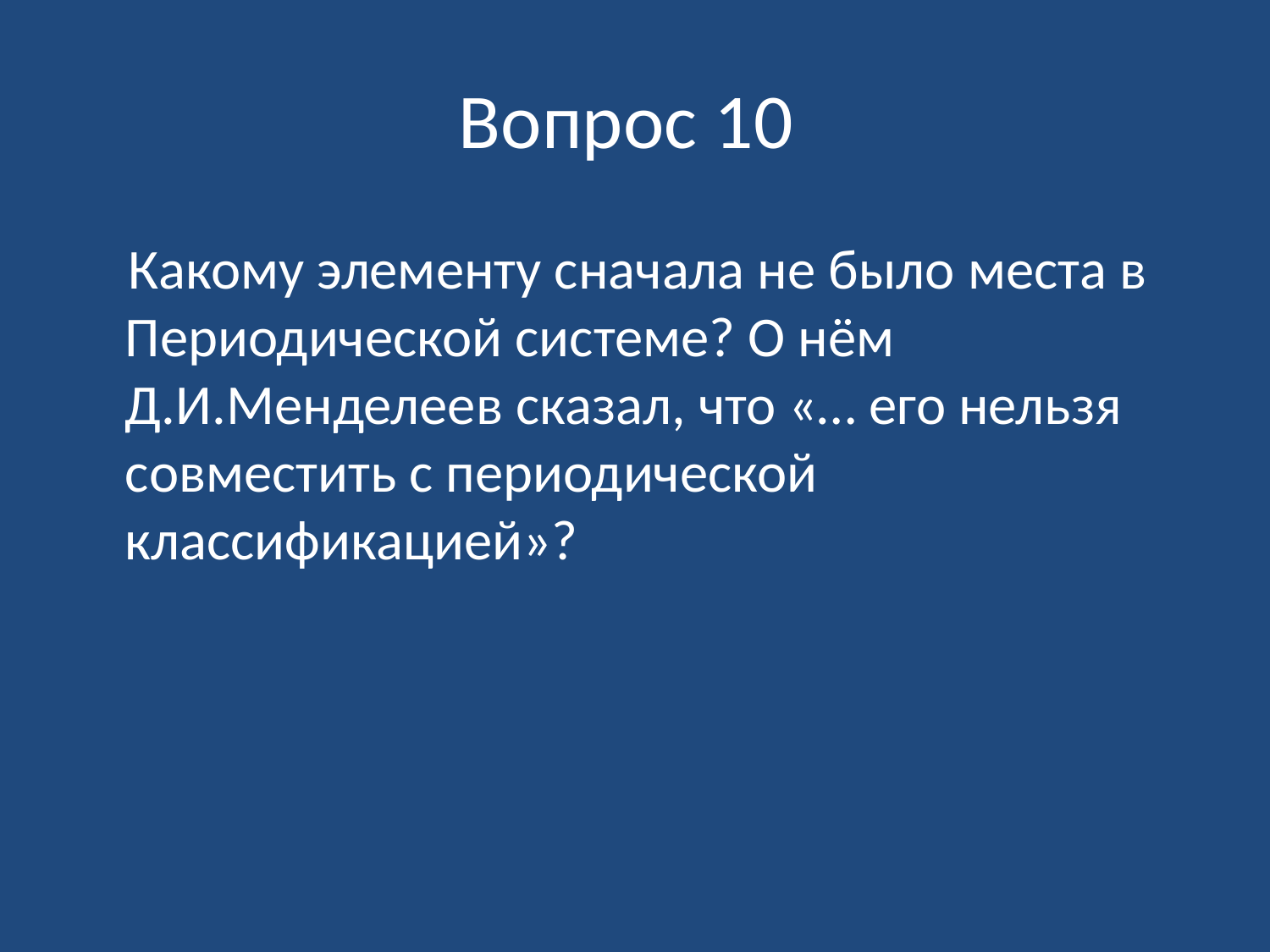

# Вопрос 10
    Какому элементу сначала не было места в Периодической системе? О нём Д.И.Менделеев сказал, что «… его нельзя совместить с периодической классификацией»?